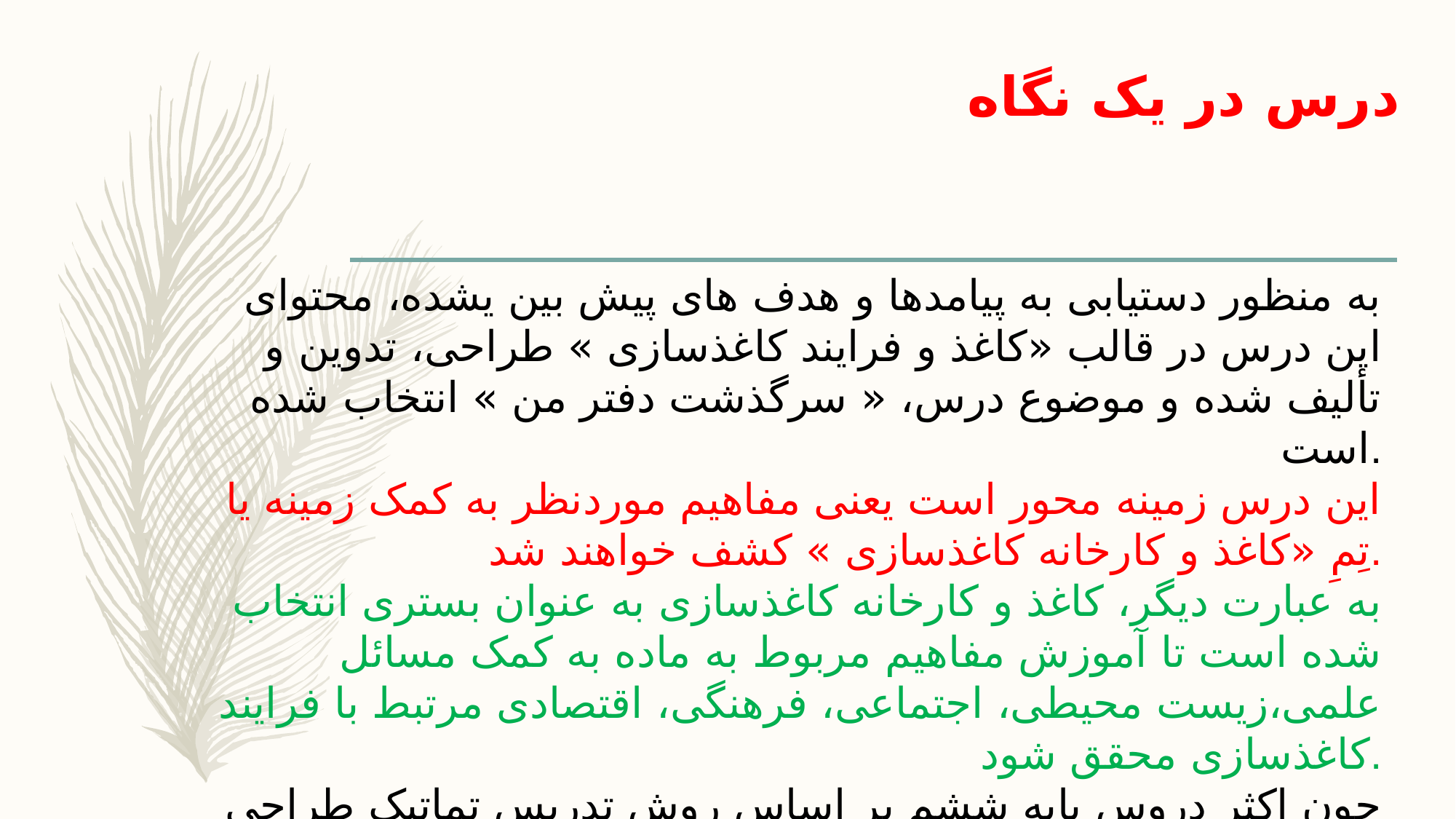

درس در یک نگاه

به منظور دستیابی به پیامدها و هدف های پیش بین یشده، محتوای این درس در قالب «کاغذ و فرایند کاغذسازی » طراحی، تدوین و تألیف شده و موضوع درس، « سرگذشت دفتر من » انتخاب شده است.
این درس زمینه محور است یعنی مفاهیم موردنظر به کمک زمینه یا تِمِ «کاغذ و کارخانه کاغذسازی » کشف خواهند شد.
به عبارت دیگر، کاغذ و کارخانه کاغذسازی به عنوان بستری انتخاب شده است تا آموزش مفاهیم مربوط به ماده به کمک مسائل علمی،زیست محیطی، اجتماعی، فرهنگی، اقتصادی مرتبط با فرایند کاغذسازی محقق شود.
چون اکثر دروس پایه ششم بر اساس روش تدریس تماتیک طراحی شده است توجه دانشجویان عزیز را به مبحث « تماتیک» در درس مبانی علوم جلب می کنم.